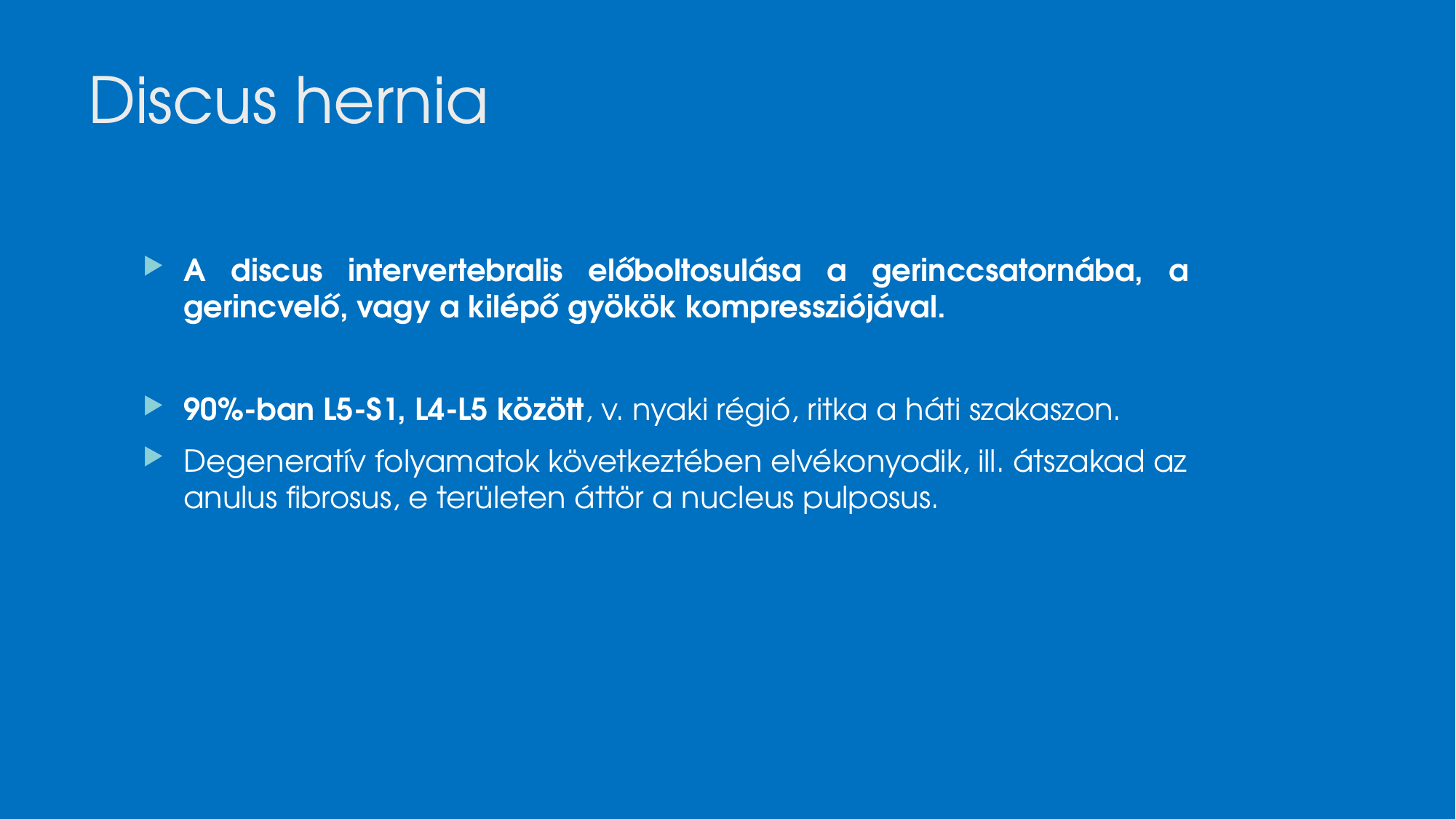

# Discus hernia
A discus intervertebralis előboltosulása a gerinccsatornába, a gerincvelő, vagy a kilépő gyökök kompressziójával.

90%-ban L5-S1, L4-L5 között, v. nyaki régió, ritka a háti szakaszon.
Degeneratív folyamatok következtében elvékonyodik, ill. átszakad az anulus fibrosus, e területen áttör a nucleus pulposus.